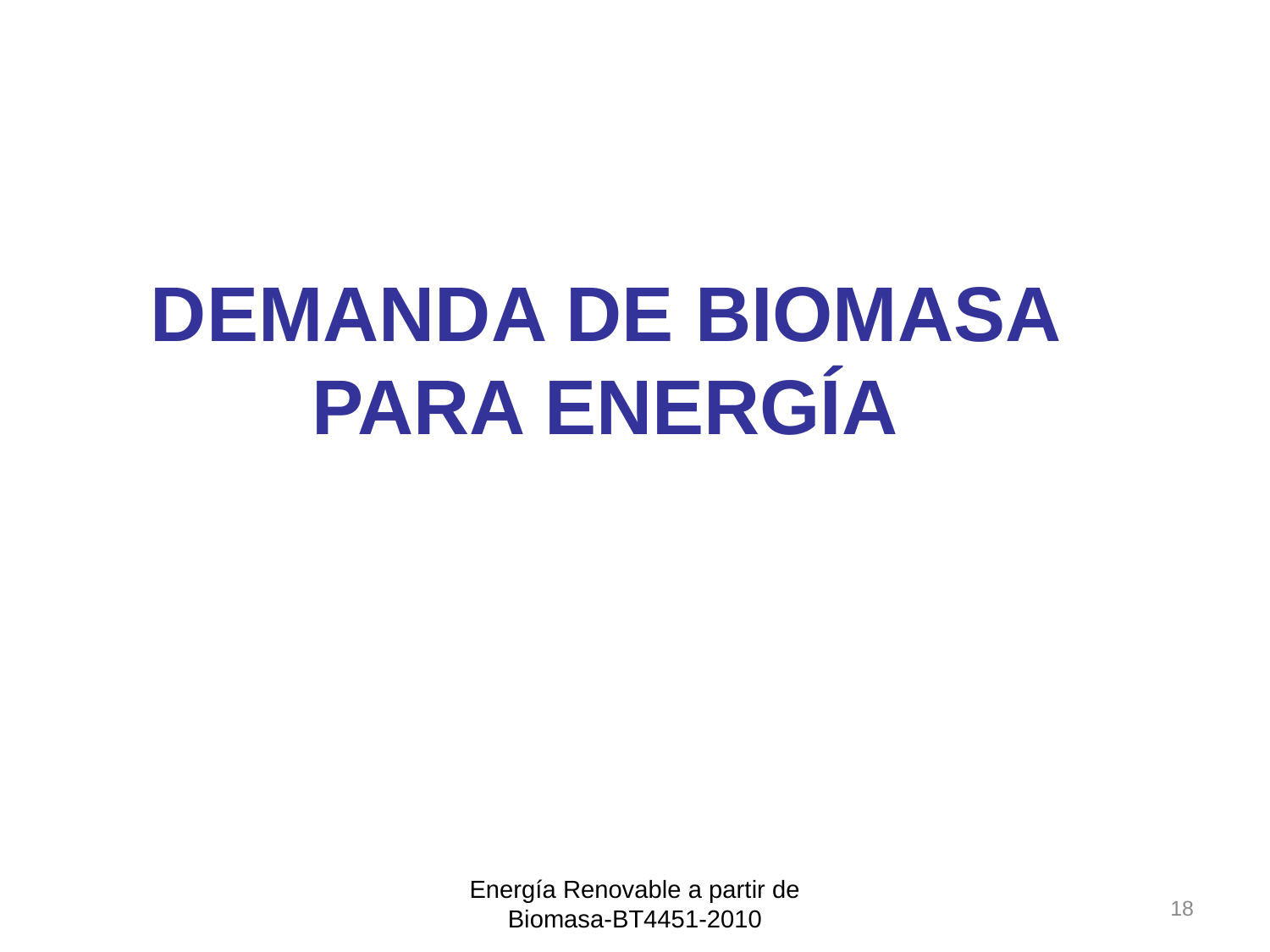

DEMANDA DE BIOMASA PARA ENERGÍA
Energía Renovable a partir de Biomasa-BT4451-2010
18